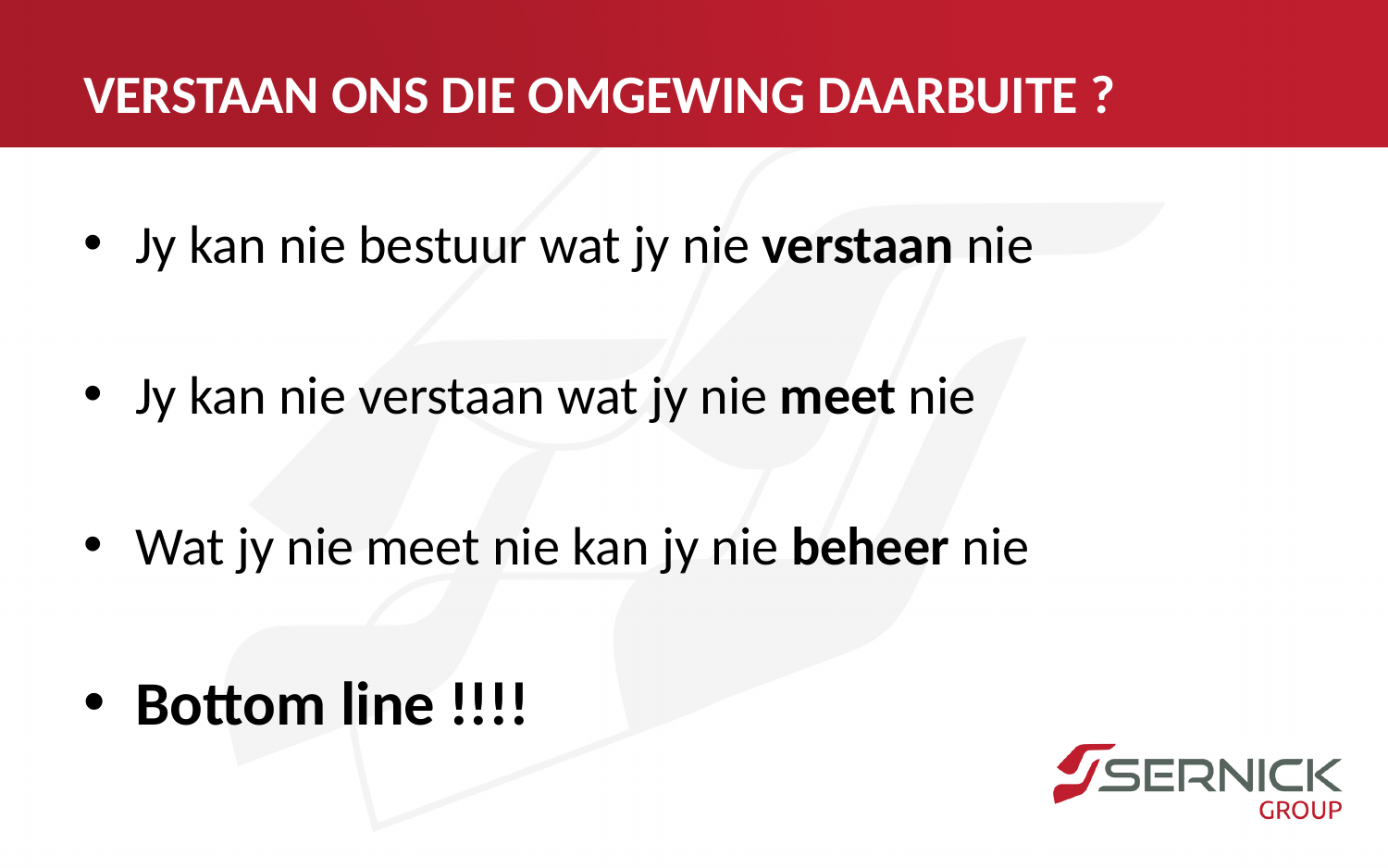

# VERSTAAN ONS DIE OMGEWING DAARBUITE ?
Jy kan nie bestuur wat jy nie verstaan nie

Jy kan nie verstaan wat jy nie meet nie

Wat jy nie meet nie kan jy nie beheer nie

Bottom line !!!!